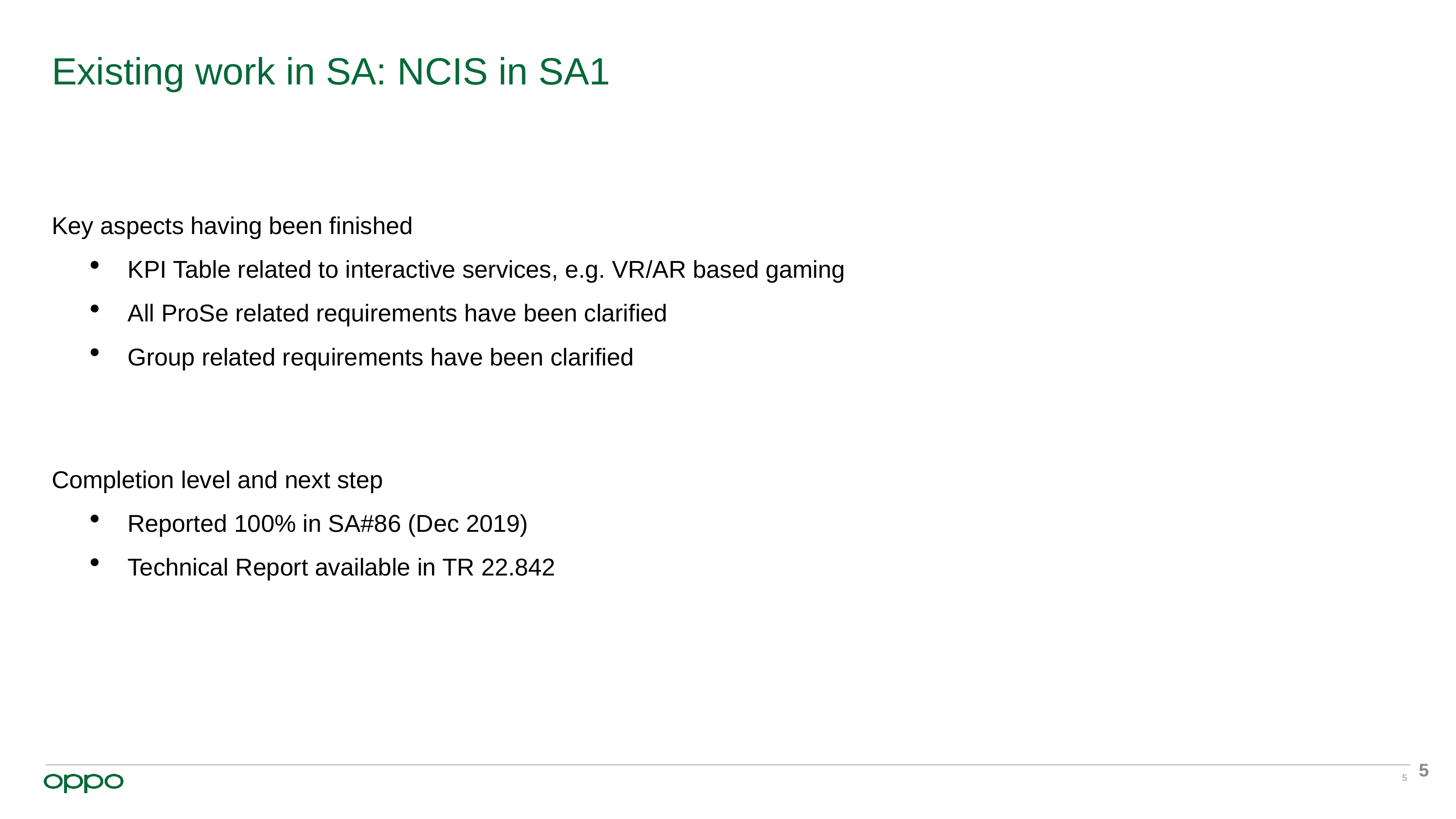

# Existing work in SA: NCIS in SA1

Key aspects having been finished
KPI Table related to interactive services, e.g. VR/AR based gaming
All ProSe related requirements have been clarified
Group related requirements have been clarified

Completion level and next step
Reported 100% in SA#86 (Dec 2019)
Technical Report available in TR 22.842
5